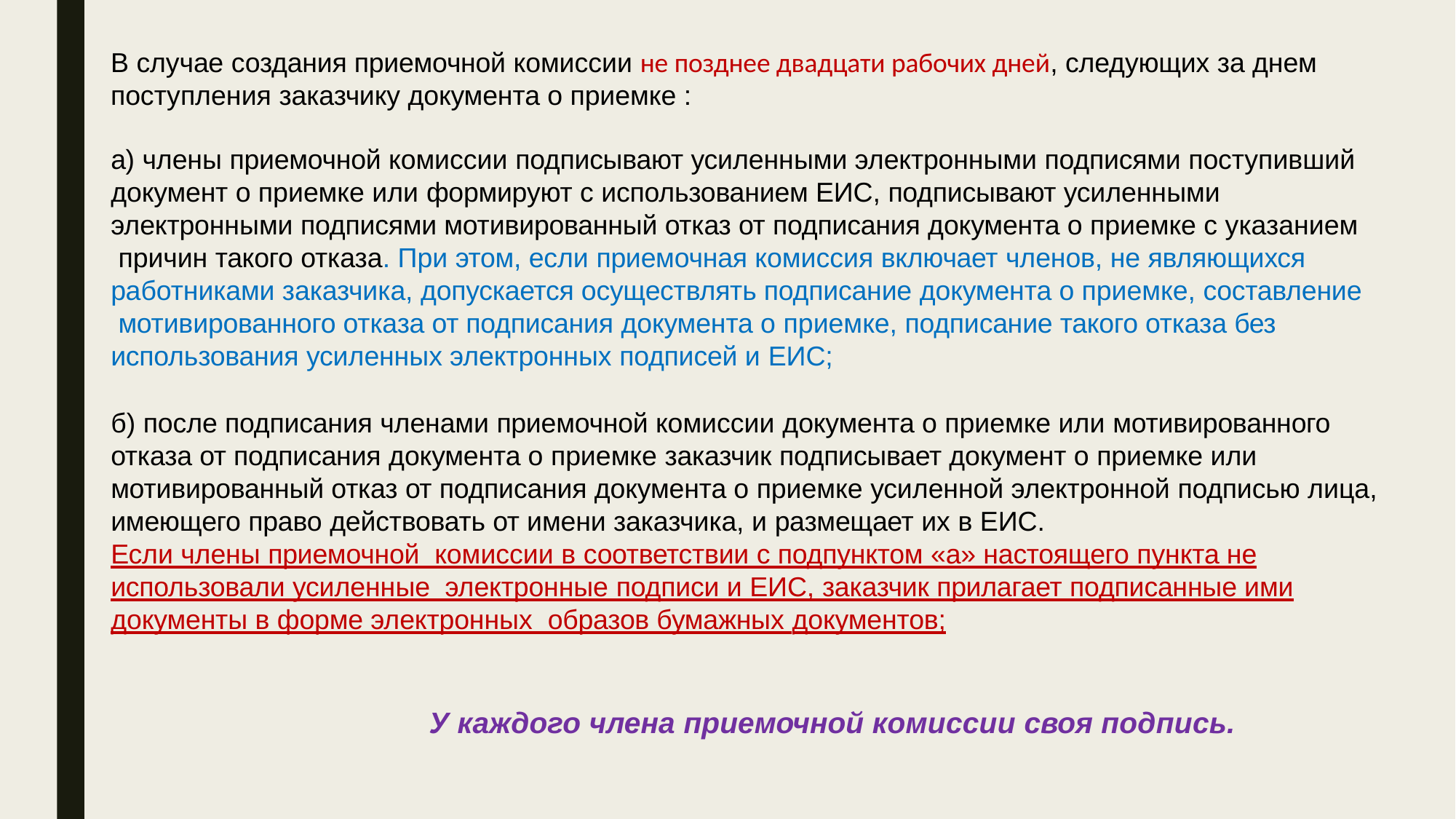

# В случае создания приемочной комиссии не позднее двадцати рабочих дней, следующих за днем  поступления заказчику документа о приемке :
а) члены приемочной комиссии подписывают усиленными электронными подписями поступивший  документ о приемке или формируют с использованием ЕИС, подписывают усиленными  электронными подписями мотивированный отказ от подписания документа о приемке с указанием  причин такого отказа. При этом, если приемочная комиссия включает членов, не являющихся  работниками заказчика, допускается осуществлять подписание документа о приемке, составление  мотивированного отказа от подписания документа о приемке, подписание такого отказа без  использования усиленных электронных подписей и ЕИС;

б) после подписания членами приемочной комиссии документа о приемке или мотивированного  отказа от подписания документа о приемке заказчик подписывает документ о приемке или  мотивированный отказ от подписания документа о приемке усиленной электронной подписью лица,  имеющего право действовать от имени заказчика, и размещает их в ЕИС.
Если члены приемочной  комиссии в соответствии с подпунктом «а» настоящего пункта не использовали усиленные  электронные подписи и ЕИС, заказчик прилагает подписанные ими документы в форме электронных  образов бумажных документов;

У каждого члена приемочной комиссии своя подпись.